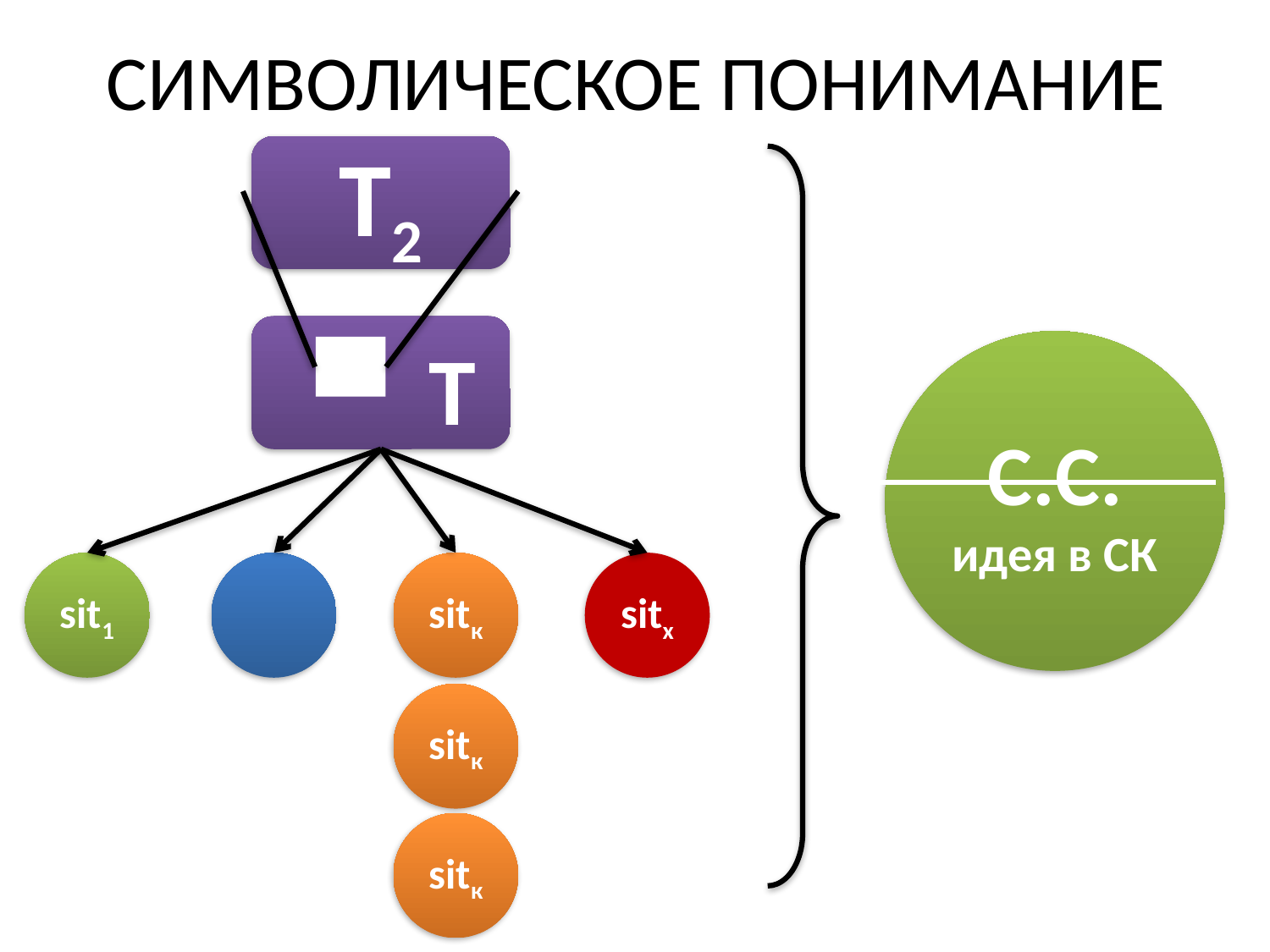

# СИМВОЛИЧЕСКОЕ ПОНИМАНИЕ
Т2

      Т
С.С.
идея в СК

sit1

sitк
sitx
sitк
sitк